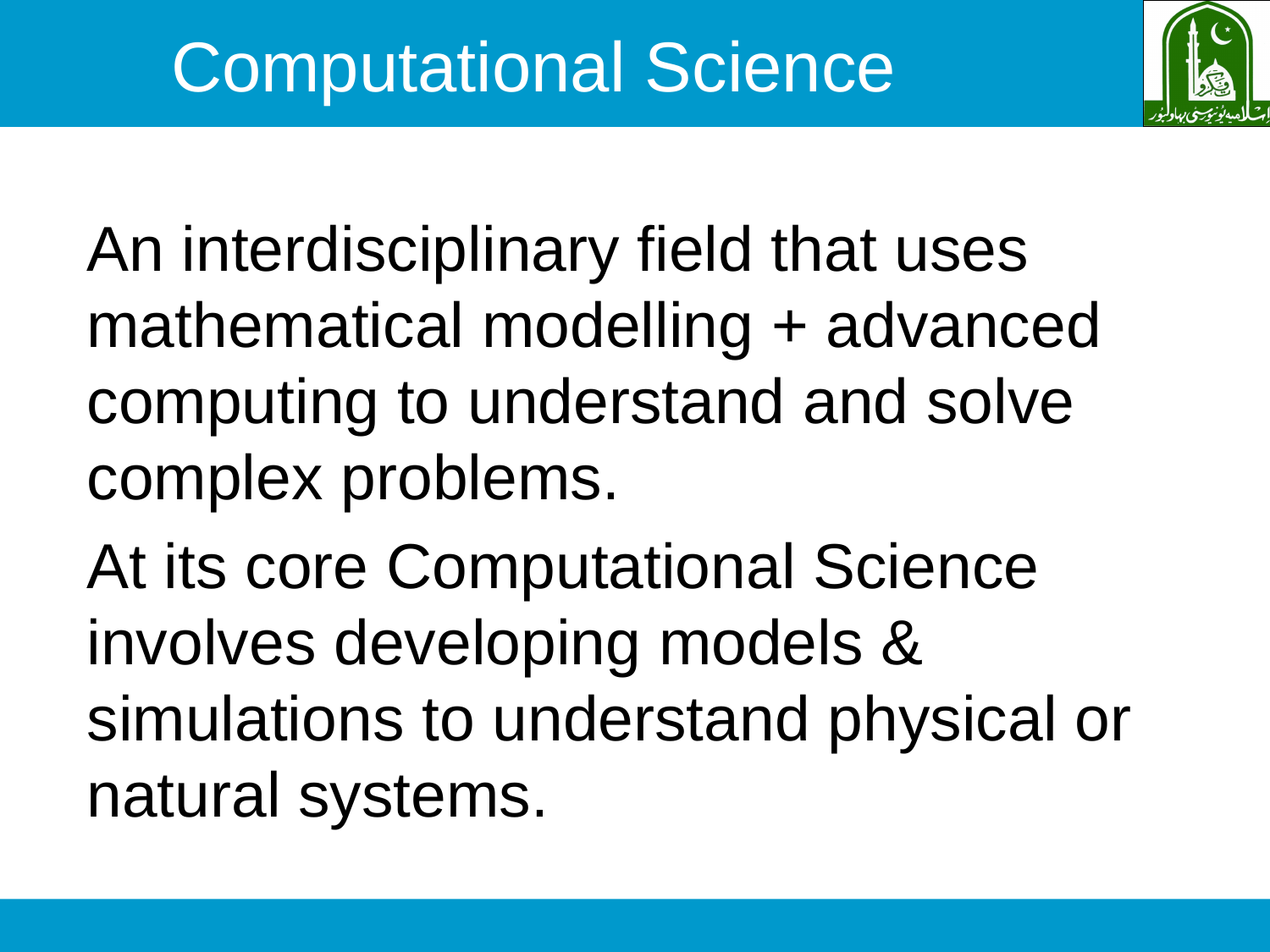

# Computational Science
An interdisciplinary field that uses mathematical modelling + advanced computing to understand and solve complex problems.
At its core Computational Science involves developing models & simulations to understand physical or natural systems.